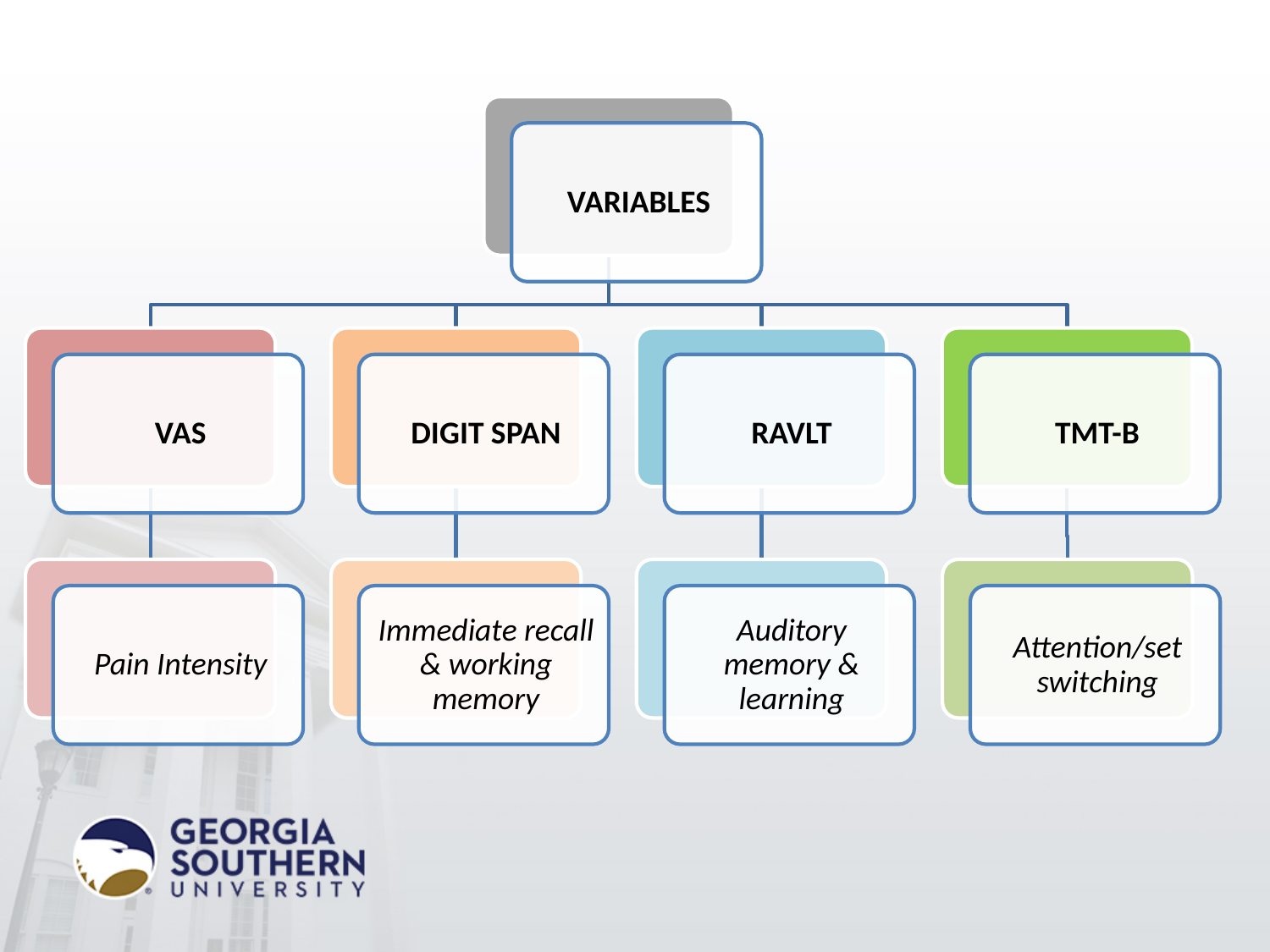

VARIABLES
VAS
Pain Intensity
DIGIT SPAN
Immediate recall & working memory
RAVLT
Auditory memory & learning
TMT-B
Attention/set switching